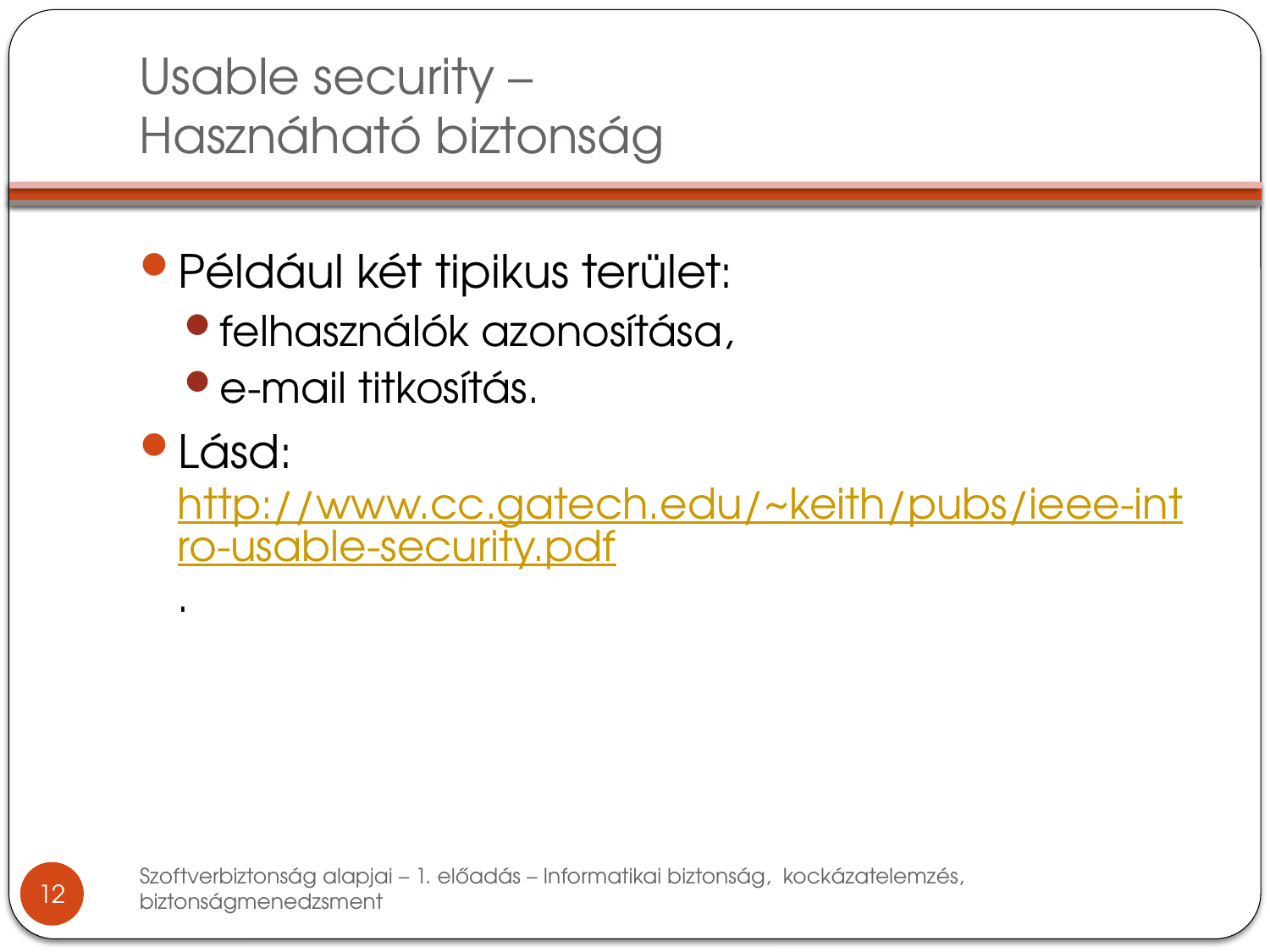

# Usable security – Hasznáható biztonság
Például két tipikus terület:
felhasználók azonosítása,
e-mail titkosítás.
Lásd: http://www.cc.gatech.edu/~keith/pubs/ieee-intro-usable-security.pdf.
Szoftverbiztonság alapjai – 1. előadás – Informatikai biztonság,  kockázatelemzés, biztonságmenedzsment
12